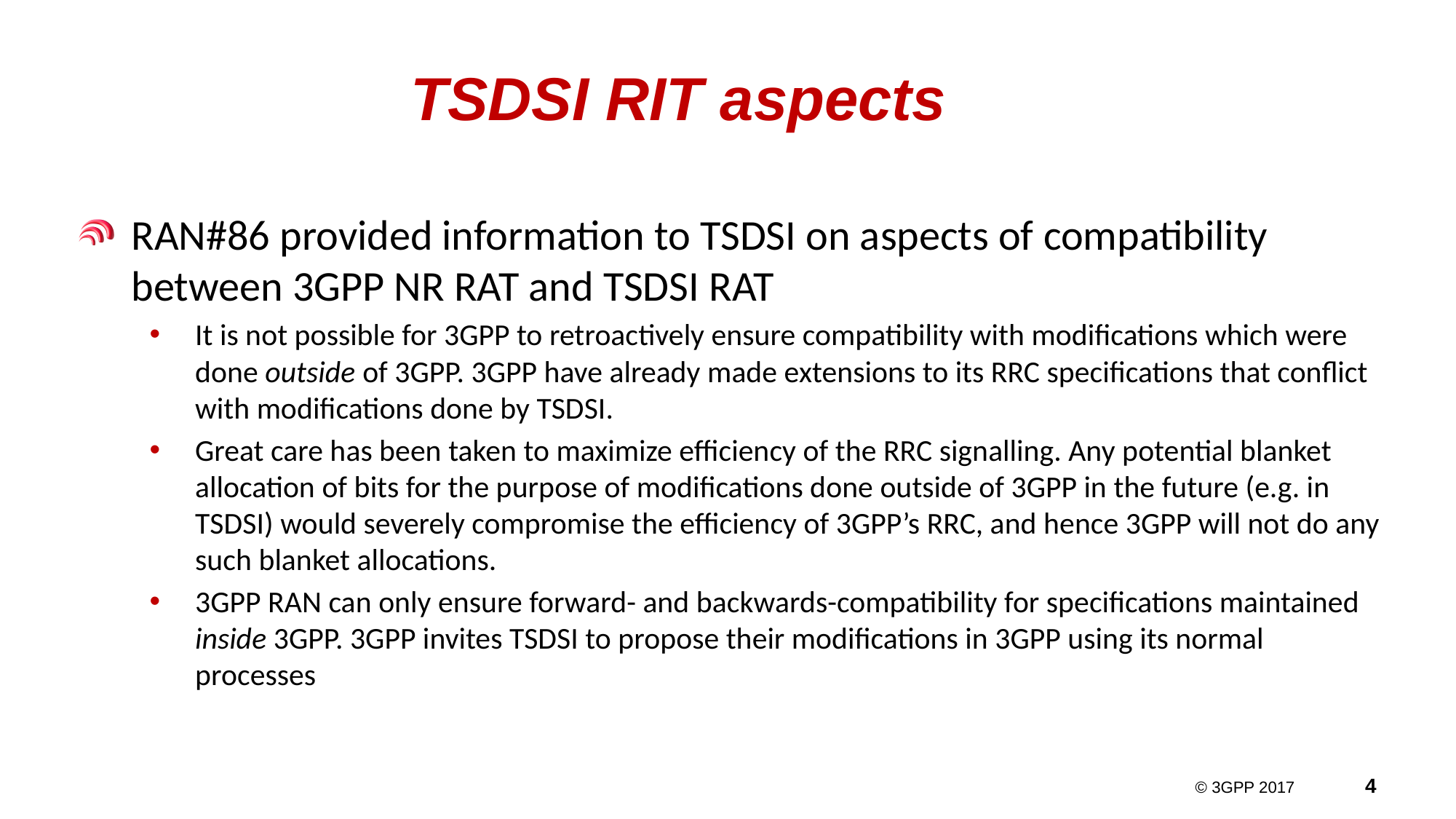

# TSDSI RIT aspects
RAN#86 provided information to TSDSI on aspects of compatibility between 3GPP NR RAT and TSDSI RAT
It is not possible for 3GPP to retroactively ensure compatibility with modifications which were done outside of 3GPP. 3GPP have already made extensions to its RRC specifications that conflict with modifications done by TSDSI.
Great care has been taken to maximize efficiency of the RRC signalling. Any potential blanket allocation of bits for the purpose of modifications done outside of 3GPP in the future (e.g. in TSDSI) would severely compromise the efficiency of 3GPP’s RRC, and hence 3GPP will not do any such blanket allocations.
3GPP RAN can only ensure forward- and backwards-compatibility for specifications maintained inside 3GPP. 3GPP invites TSDSI to propose their modifications in 3GPP using its normal processes